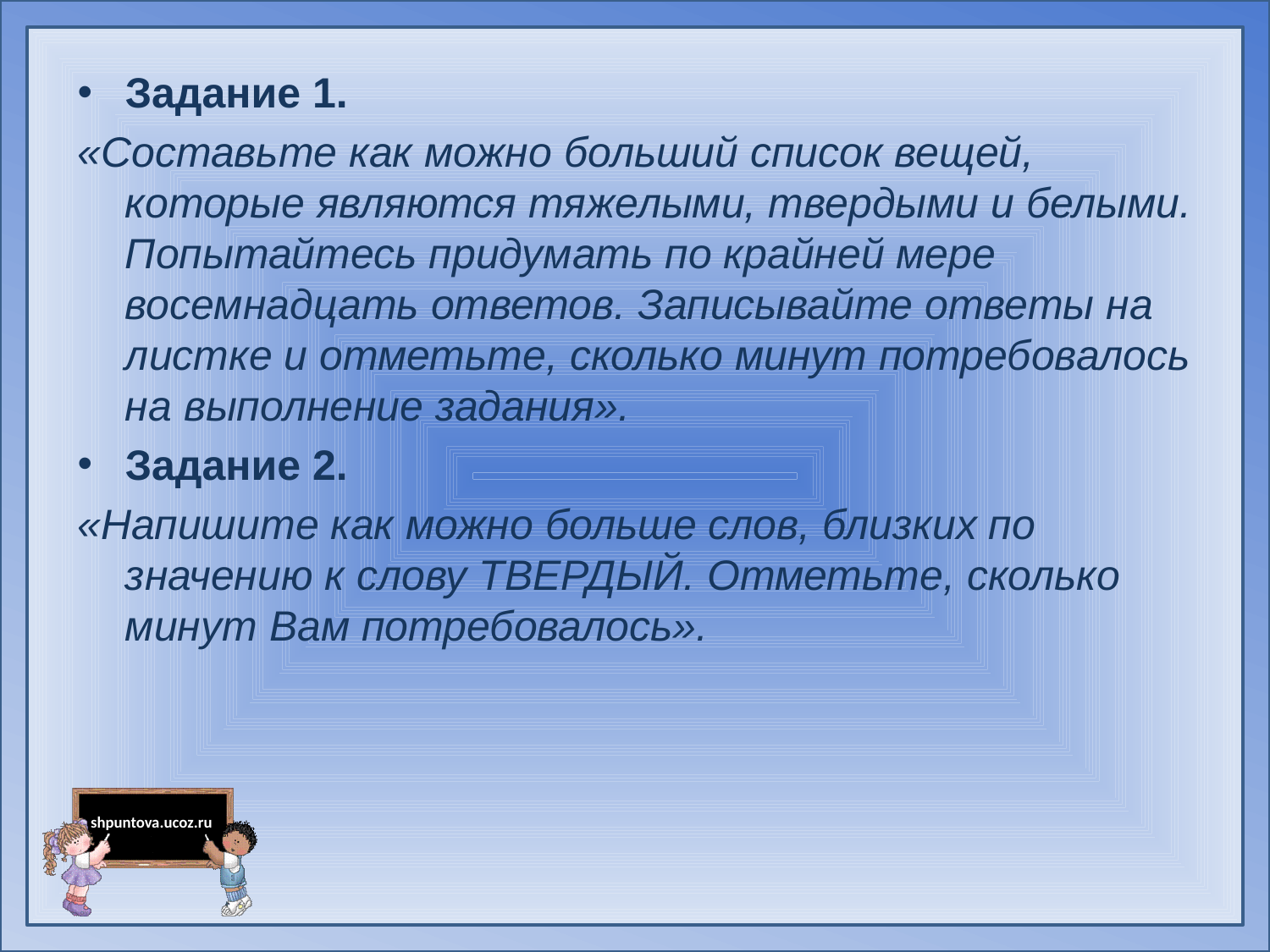

Задание 1.
«Составьте как можно больший список вещей, которые являются тяжелыми, твердыми и белыми. Попытайтесь придумать по крайней мере восемнадцать ответов. Записывайте ответы на листке и отметьте, сколько минут потребовалось на выполнение задания».
Задание 2.
«Напишите как можно больше слов, близких по значению к слову ТВЕРДЫЙ. Отметьте, сколько минут Вам потребовалось».